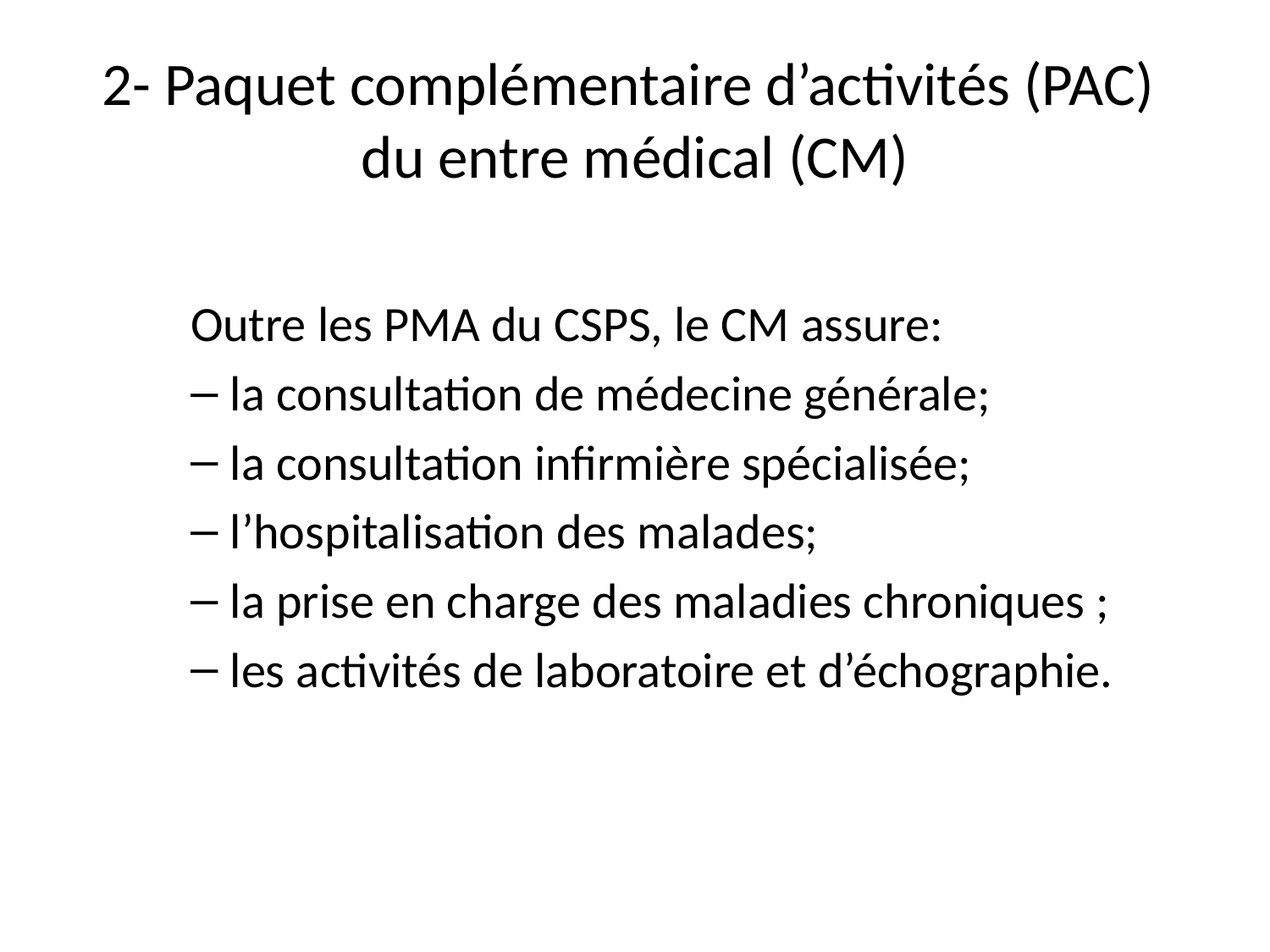

# 2- Paquet complémentaire d’activités (PAC)  du entre médical (CM)
Outre les PMA du CSPS, le CM assure:
la consultation de médecine générale;
la consultation infirmière spécialisée;
l’hospitalisation des malades;
la prise en charge des maladies chroniques ;
les activités de laboratoire et d’échographie.